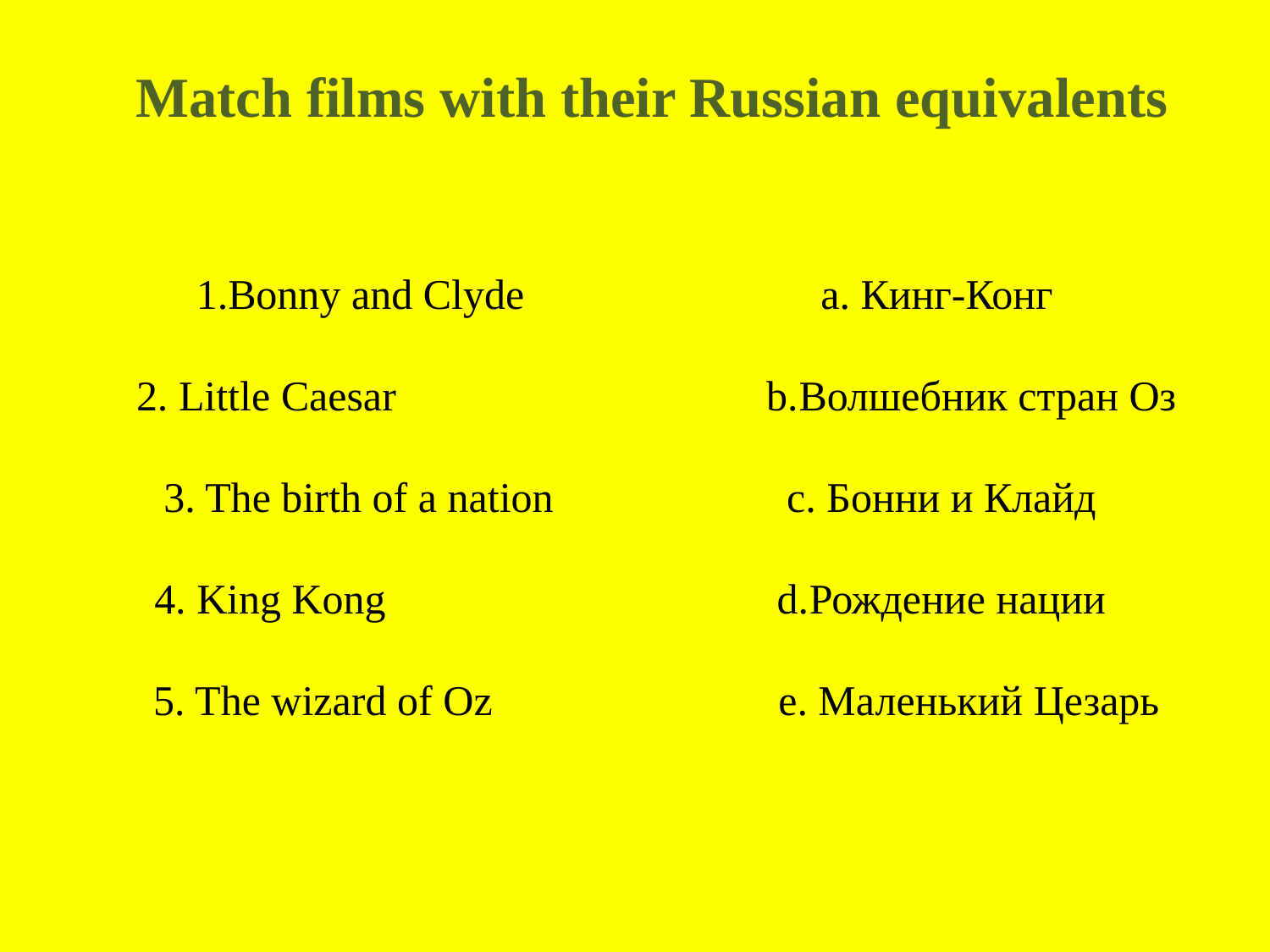

Match films with their Russian equivalents
1.Bonny and Clyde                            a. Кинг-Конг

     2. Little Caesar                                   b.Волшебник стран Оз

3. The birth of a nation                      c. Бонни и Клайд

4. King Kong                                     d.Рождение нации

     5. The wizard of Oz                           e. Маленький Цезарь